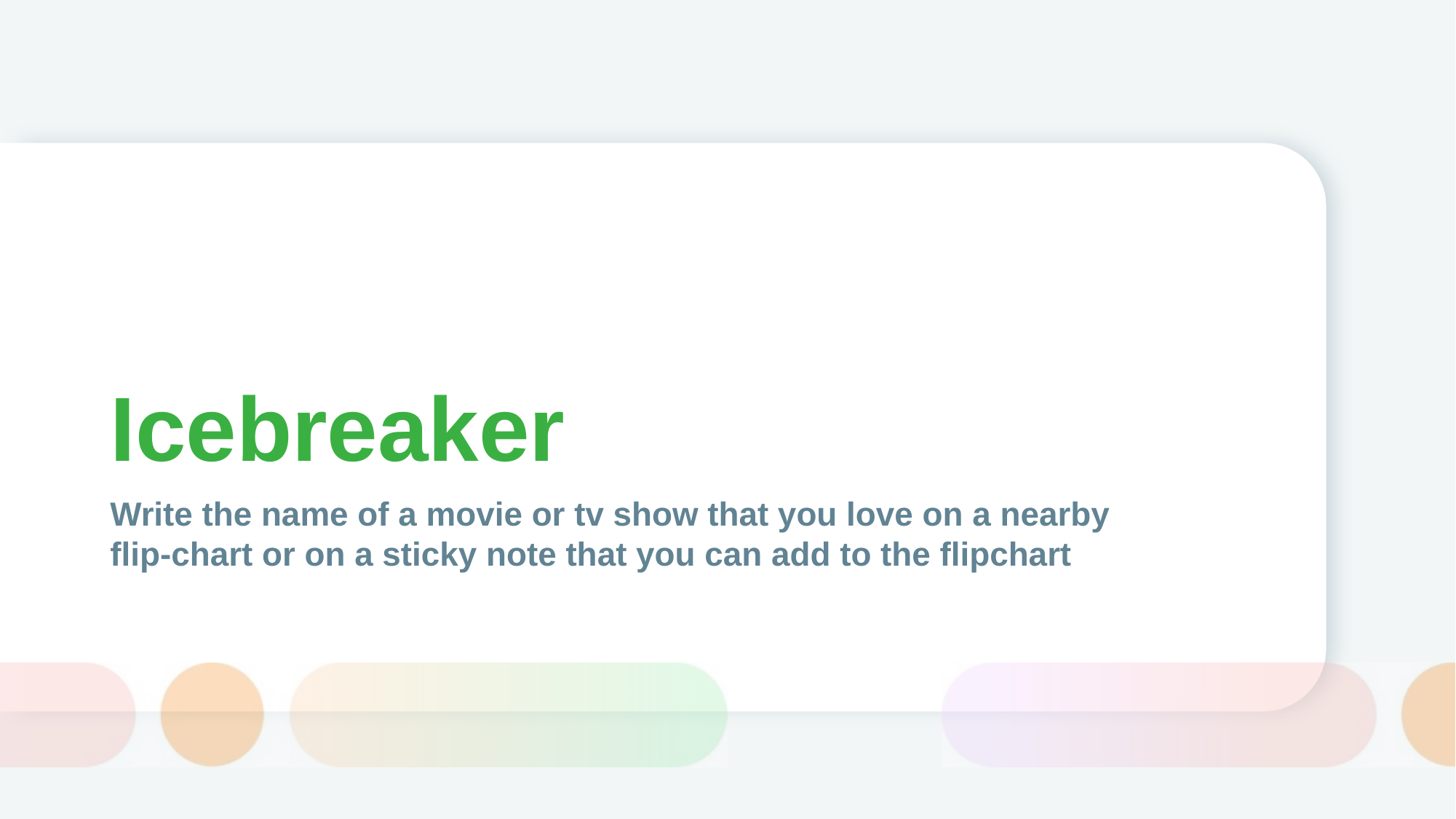

# Icebreaker
Write the name of a movie or tv show that you love on a nearby flip-chart or on a sticky note that you can add to the flipchart
​